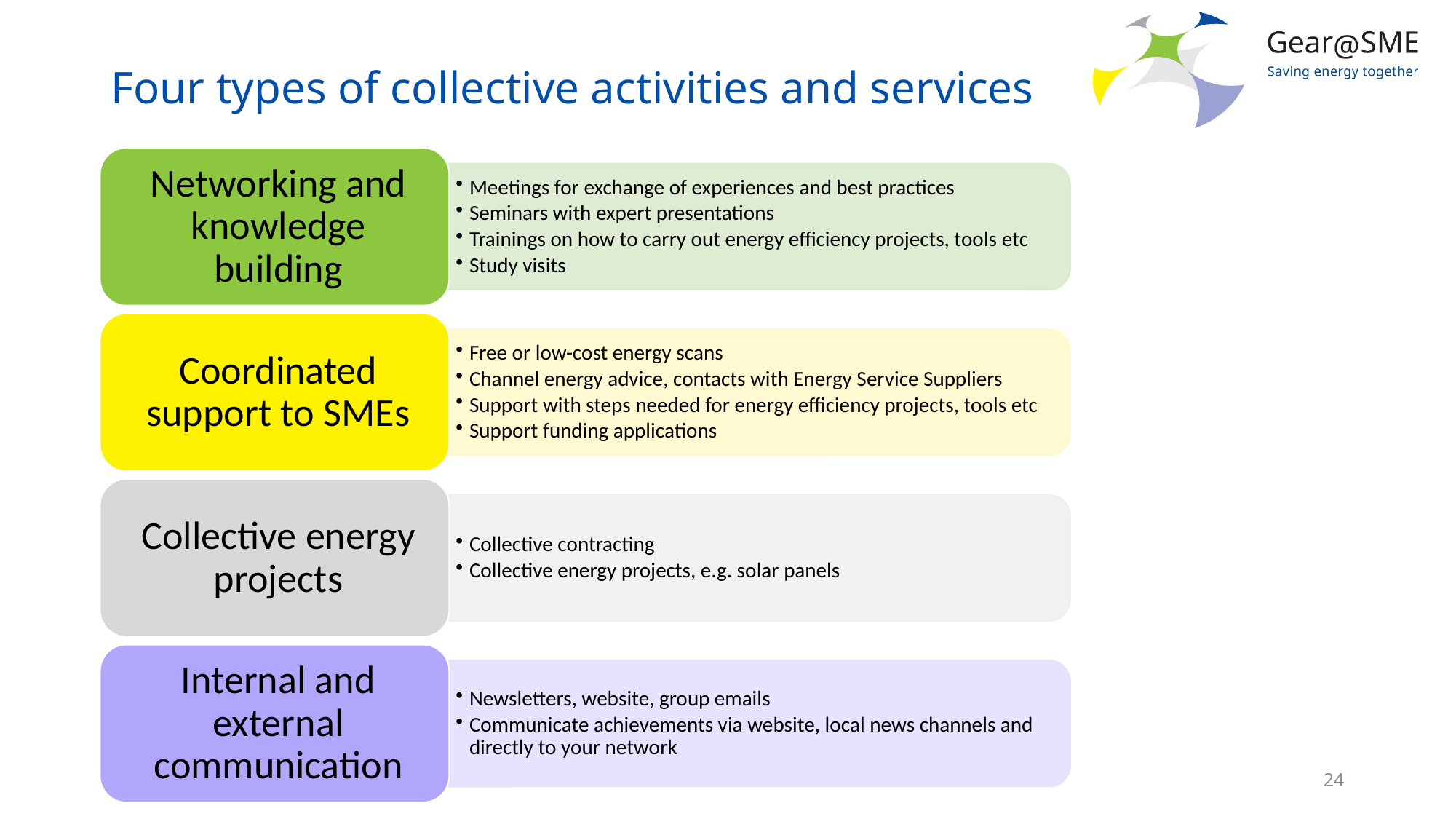

# Four types of collective activities and services
Meetings for exchange of experiences and best practices
Seminars with expert presentations
Trainings on how to carry out energy efficiency projects, tools etc
Study visits
Networking and knowledge building
Free or low-cost energy scans
Channel energy advice, contacts with Energy Service Suppliers
Support with steps needed for energy efficiency projects, tools etc
Support funding applications
Coordinated support to SMEs
Collective contracting
Collective energy projects, e.g. solar panels
Collective energy projects
Newsletters, website, group emails
Communicate achievements via website, local news channels and directly to your network
Internal and external communication
24/05/2022
24